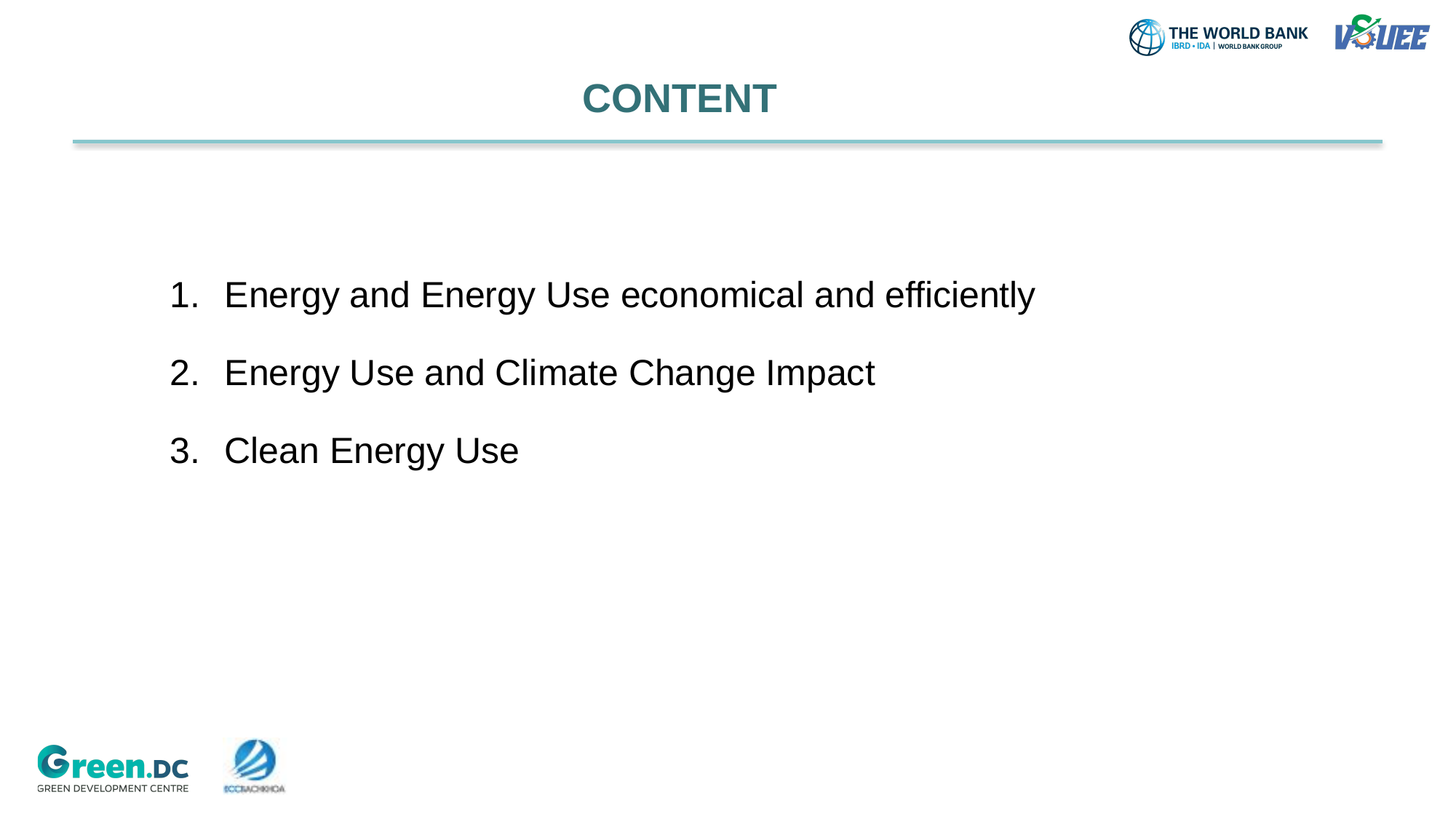

# CONTENT
Energy and Energy Use economical and efficiently
Energy Use and Climate Change Impact
Clean Energy Use